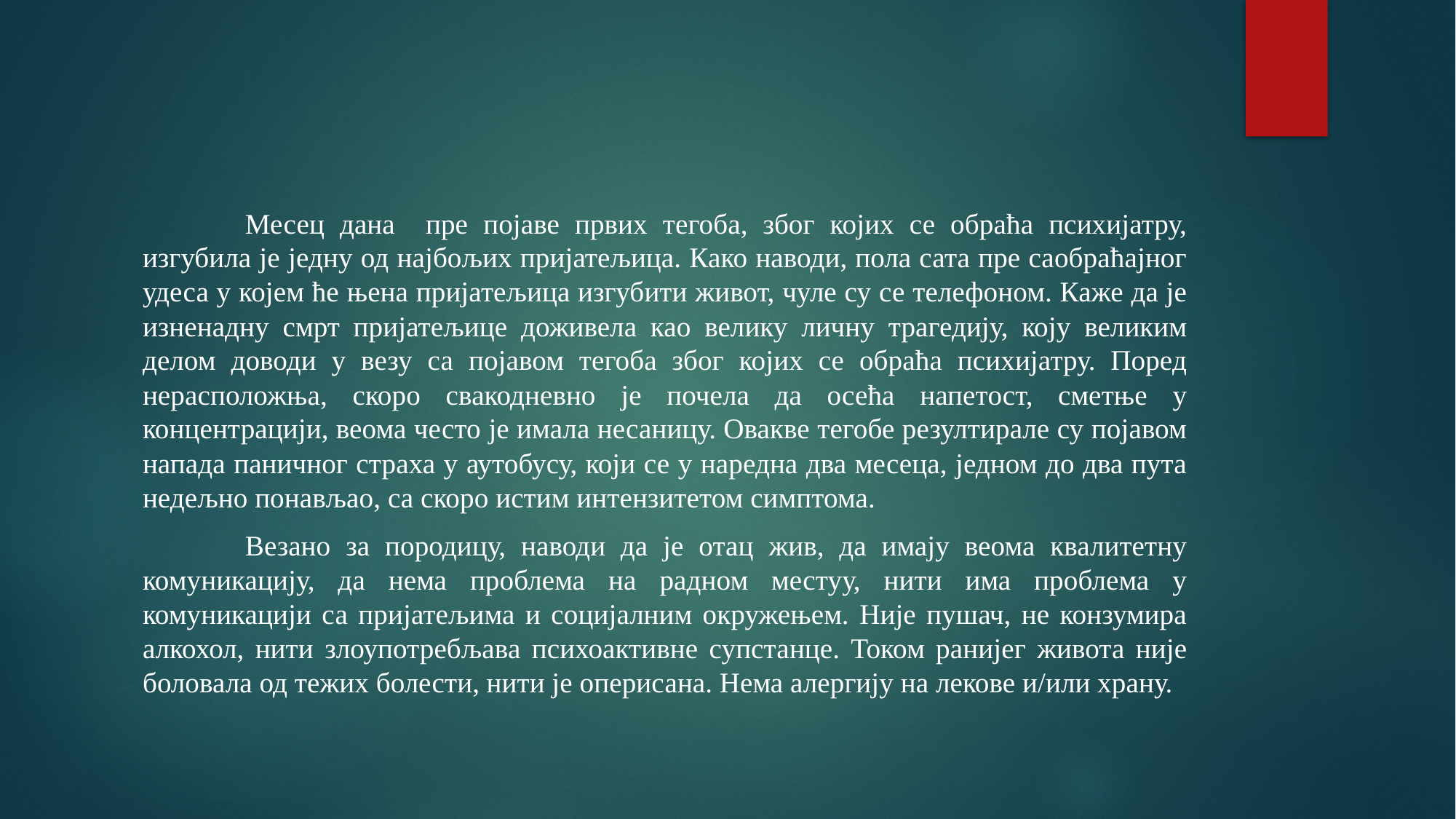

Месец дана  пре појаве првих тегоба, због којих се обраћа психијатру, изгубила је једну од најбољих пријатељица. Како наводи, пола сата пре саобраћајног удеса у којем ће њена пријатељица изгубити живот, чуле су се телефоном. Каже да је изненадну смрт пријатељице доживела као велику личну трагедију, коју великим делом доводи у везу са појавом тегоба због којих се обраћа психијатру. Поред нерасположња, скоро свакодневно је почела да осећа напетост, сметње у концентрацији, веома често је имала несаницу. Овакве тегобе резултирале су појавом напада паничног страха у аутобусу, који се у наредна два месеца, једном до два пута недељно понављао, са скоро истим интензитетом симптома.
	Везано за породицу, наводи да је отац жив, да имају веома квалитетну комуникацију, да нема проблема на радном местуу, нити има проблема у комуникацији са пријатељима и социјалним окружењем. Није пушач, не конзумира алкохол, нити злоупотребљава психоактивне супстанце. Током ранијег живота није боловала од тежих болести, нити је оперисана. Нема алергију на лекове и/или храну.